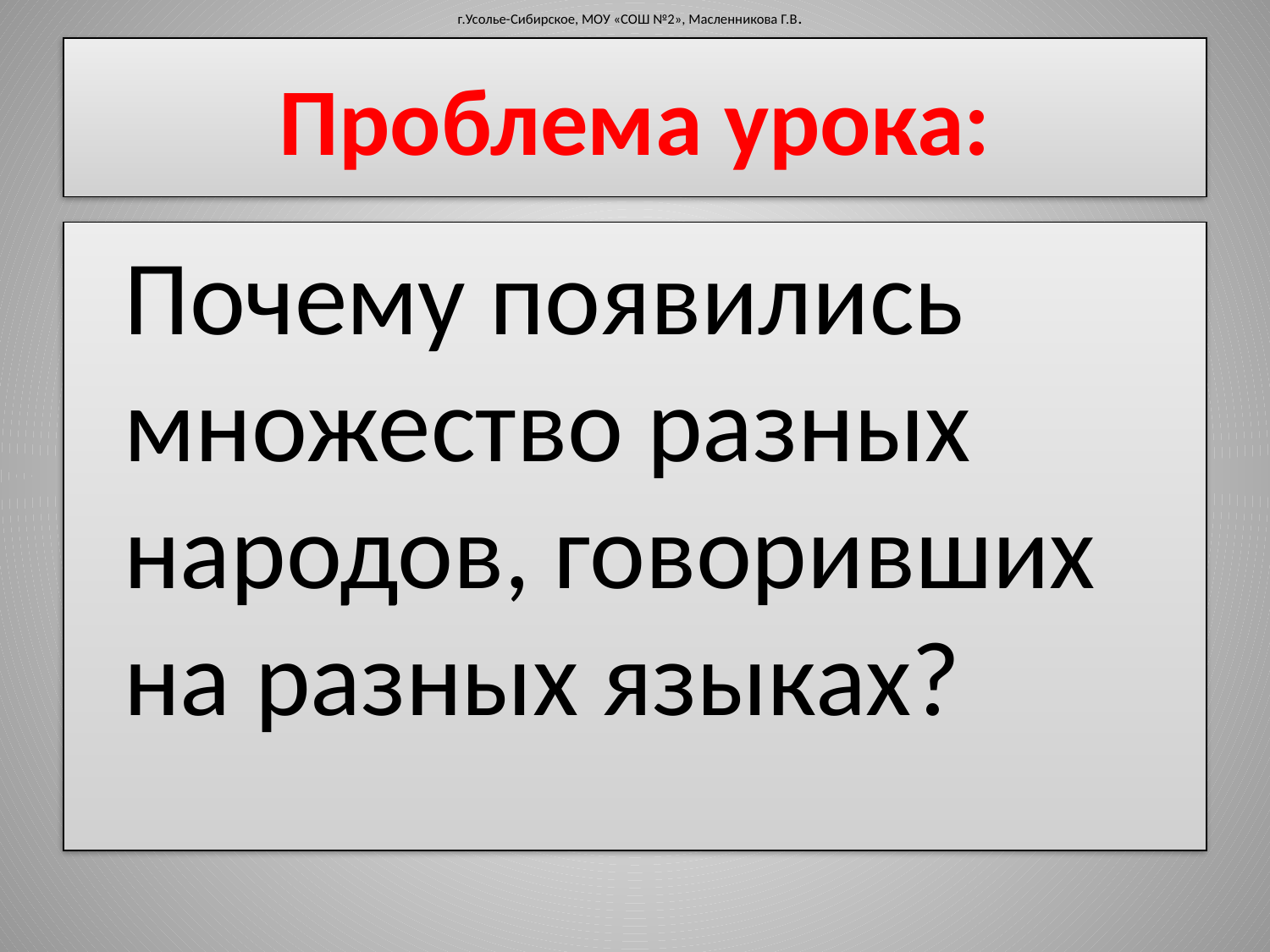

г.Усолье-Сибирское, МОУ «СОШ №2», Масленникова Г.В.
# Проблема урока:
  Почему появились множество разных народов, говоривших на разных языках?